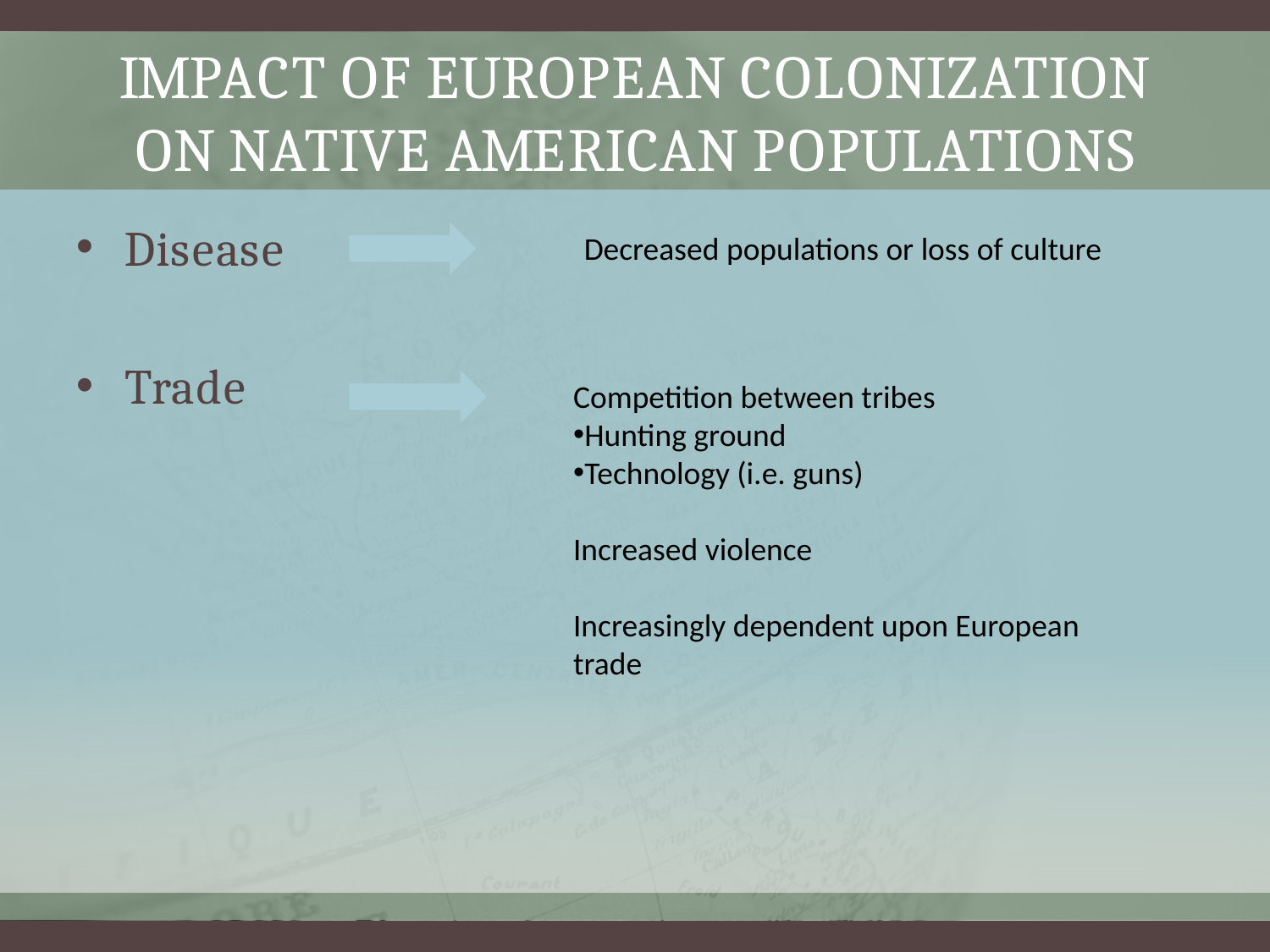

# Impact of European colonization on native American populations
Disease

Trade

Decreased populations or loss of culture

Competition between tribes
Hunting ground
Technology (i.e. guns)

Increased violence

Increasingly dependent upon European trade